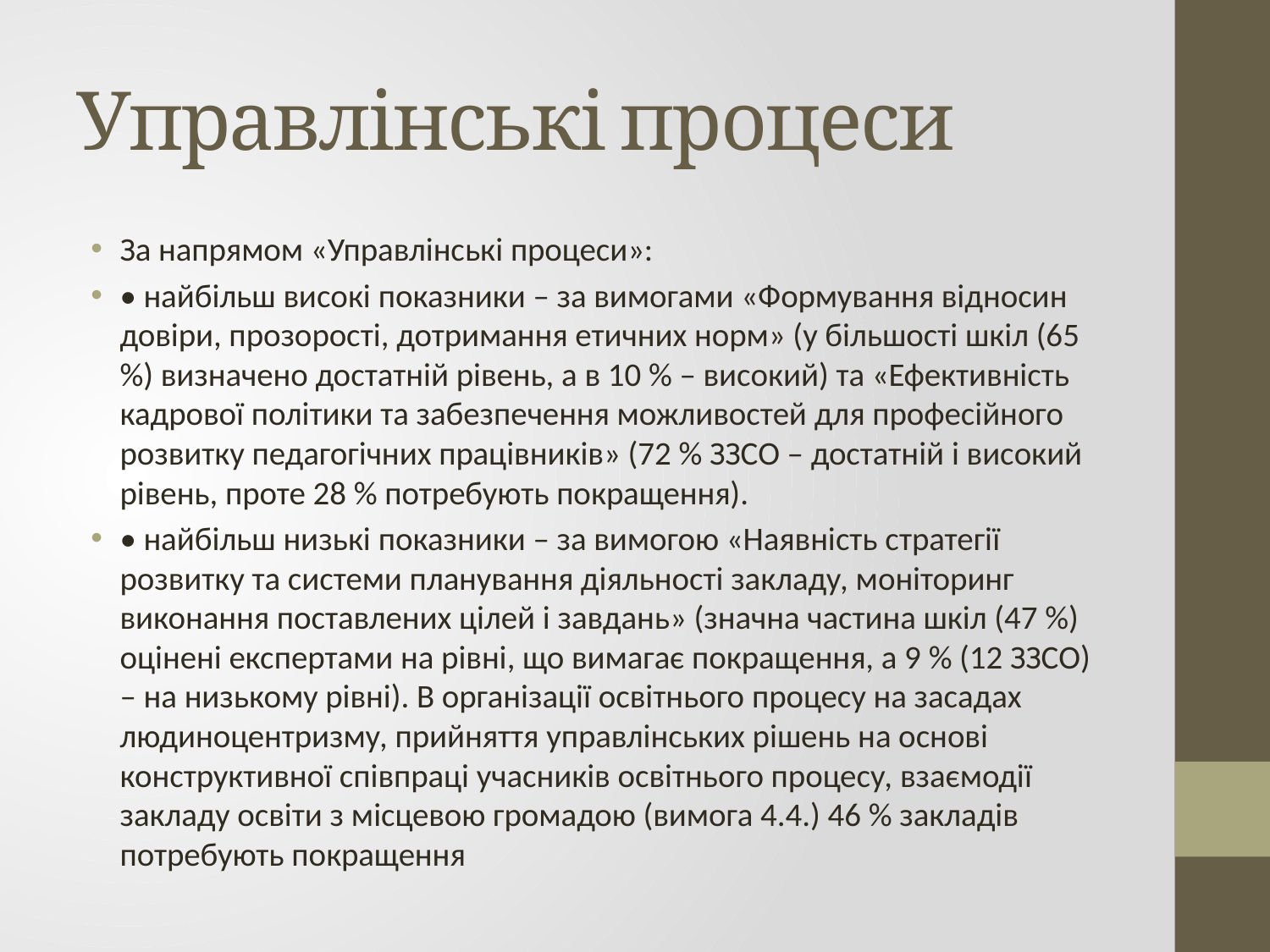

# Управлінські процеси
За напрямом «Управлінські процеси»:
• найбільш високі показники – за вимогами «Формування вiдносин довiри, прозоростi, дотримання етичних норм» (у більшості шкіл (65 %) визначено достатній рівень, а в 10 % – високий) та «Ефективність кадрової політики та забезпечення можливостей для професійного розвитку педагогічних працівників» (72 % ЗЗСО – достатній і високий рівень, проте 28 % потребують покращення).
• найбільш низькі показники – за вимогою «Наявність стратегії розвитку та системи планування діяльності закладу, моніторинг виконання поставлених цілей і завдань» (значна частина шкіл (47 %) оцінені експертами на рівні, що вимагає покращення, а 9 % (12 ЗЗСО) – на низькому рівні). В організації освітнього процесу на засадах людиноцентризму, прийняття управлінських рішень на основі конструктивної співпраці учасників освітнього процесу, взаємодії закладу освіти з місцевою громадою (вимога 4.4.) 46 % закладів потребують покращення